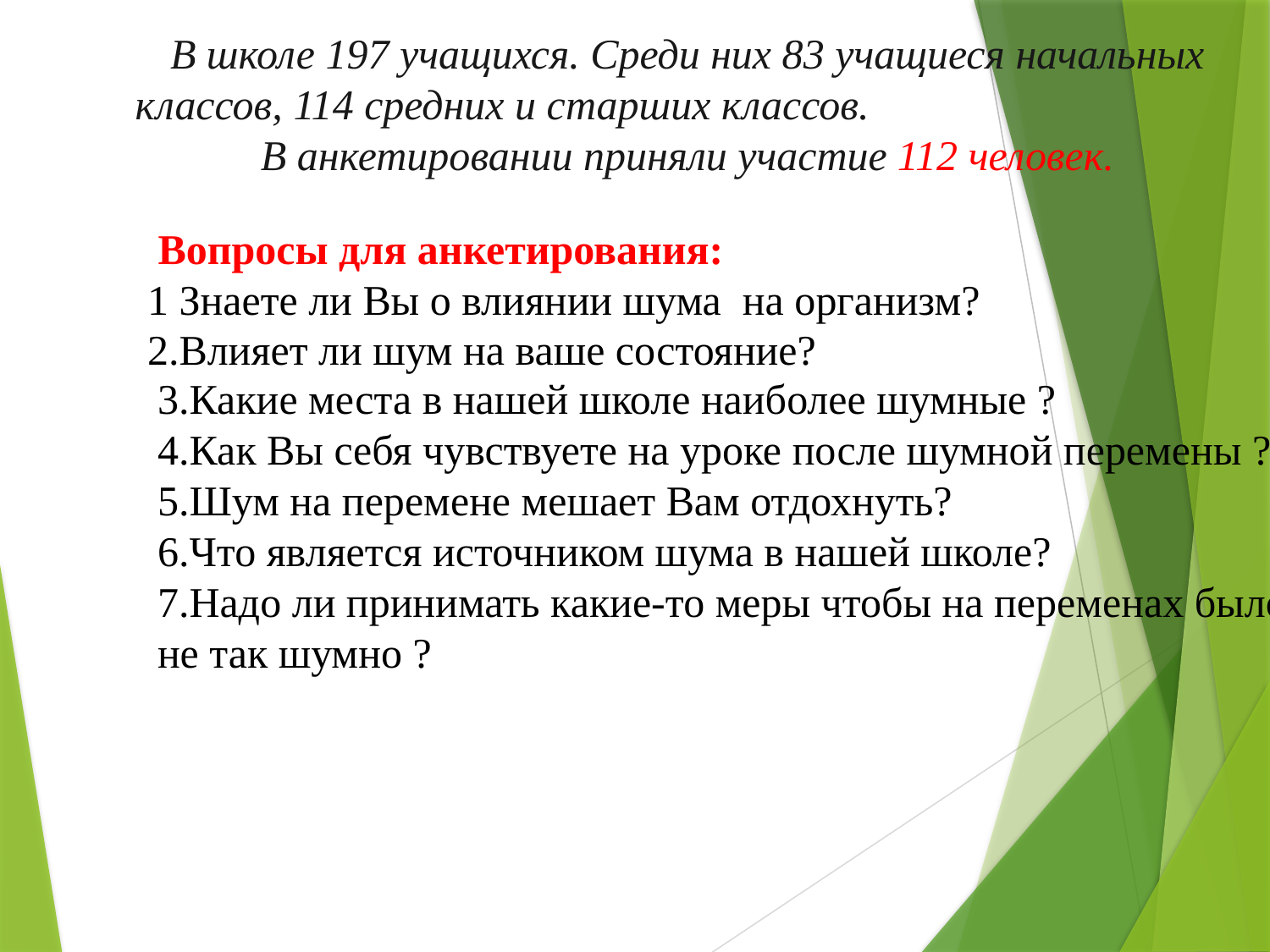

В школе 197 учащихся. Среди них 83 учащиеся начальных классов, 114 средних и старших классов.                                    В анкетировании приняли участие 112 человек.
 Вопросы для анкетирования:
1 Знаете ли Вы о влиянии шума  на организм?

2.Влияет ли шум на ваше состояние?

3.Какие места в нашей школе наиболее шумные ?
4.Как Вы себя чувствуете на уроке после шумной перемены ? 5.Шум на перемене мешает Вам отдохнуть?
6.Что является источником шума в нашей школе?
7.Надо ли принимать какие-то меры чтобы на переменах было не так шумно ?